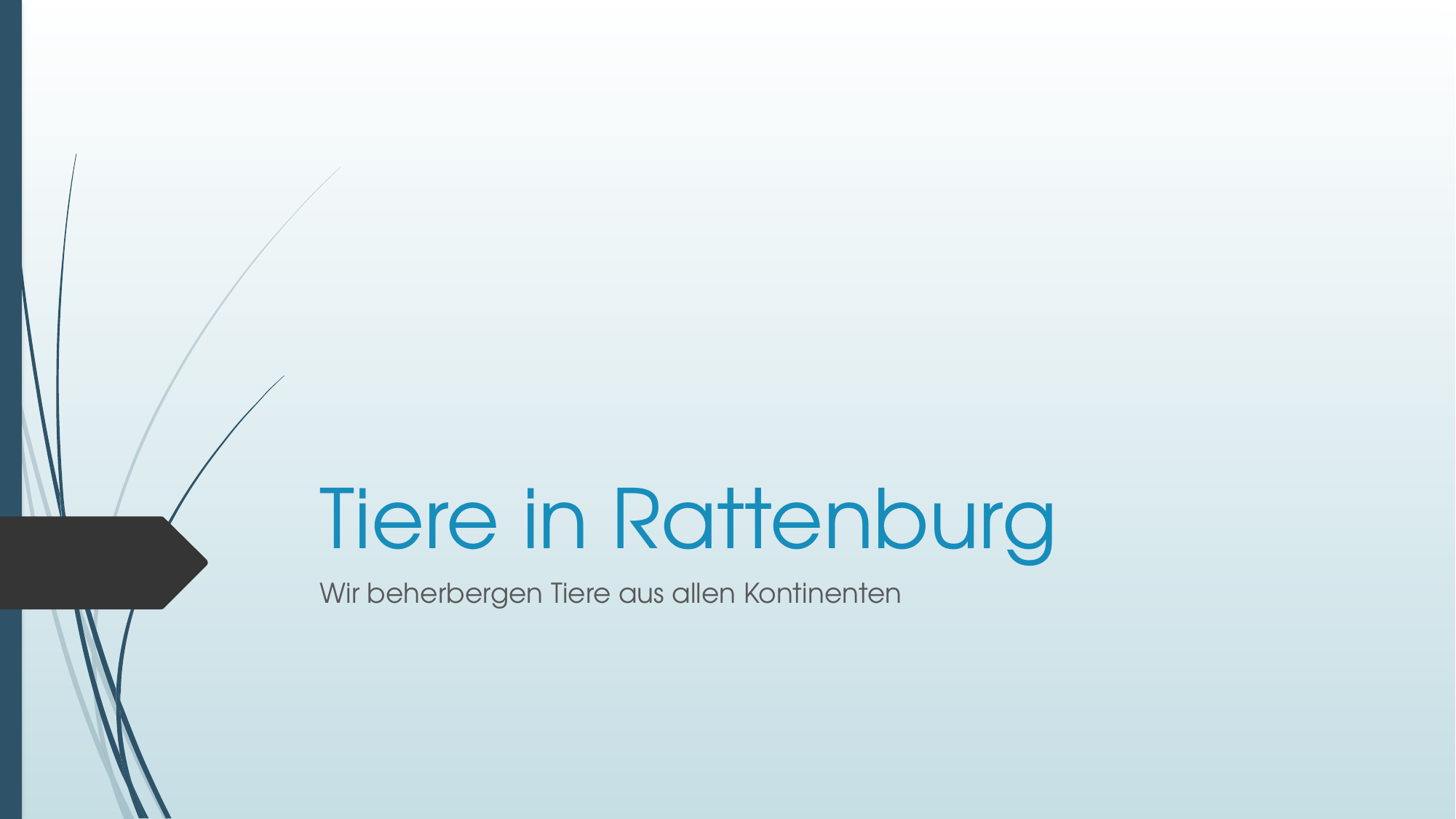

# Tiere in Rattenburg
Wir beherbergen Tiere aus allen Kontinenten